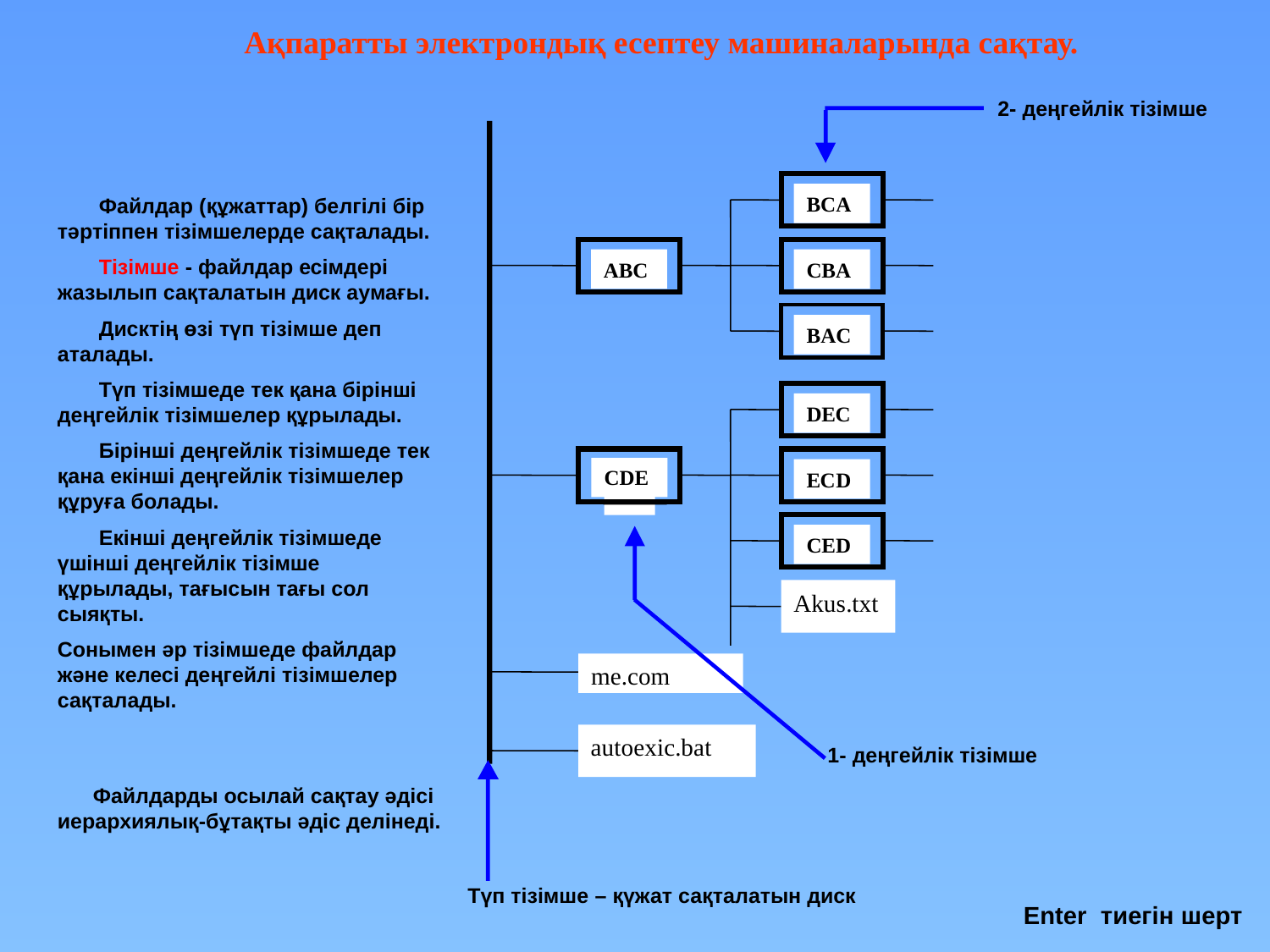

Ақпаратты электрондық есептеу машиналарында сақтау.

2- деңгейлік тізімше

ВС
A

АВС
С
BA

В
A
С

DE
С

CDE
E
С
D

С
ED

Akus.txt

me.com

autoexic.bat

       Файлдар (құжаттар) белгілі бір тәртіппен тізімшелерде сақталады.
       Тізімше - файлдар есімдері жазылып сақталатын диск аумағы.
       Дисктің өзі түп тізімше деп аталады.
       Түп тізімшеде тек қана бірінші деңгейлік тізімшелер құрылады.
       Бірінші деңгейлік тізімшеде тек қана екінші деңгейлік тізімшелер құруға болады.
       Екінші деңгейлік тізімшеде үшінші деңгейлік тізімше құрылады, тағысын тағы сол сыяқты.
Сонымен әр тізімшеде файлдар және келесі деңгейлі тізімшелер сақталады.

1- деңгейлік тізімше

Түп тізімше – қүжат сақталатын диск
      Файлдарды осылай сақтау әдісі иерархиялық-бұтақты әдіс делінеді.
Enter  тиегін шерт